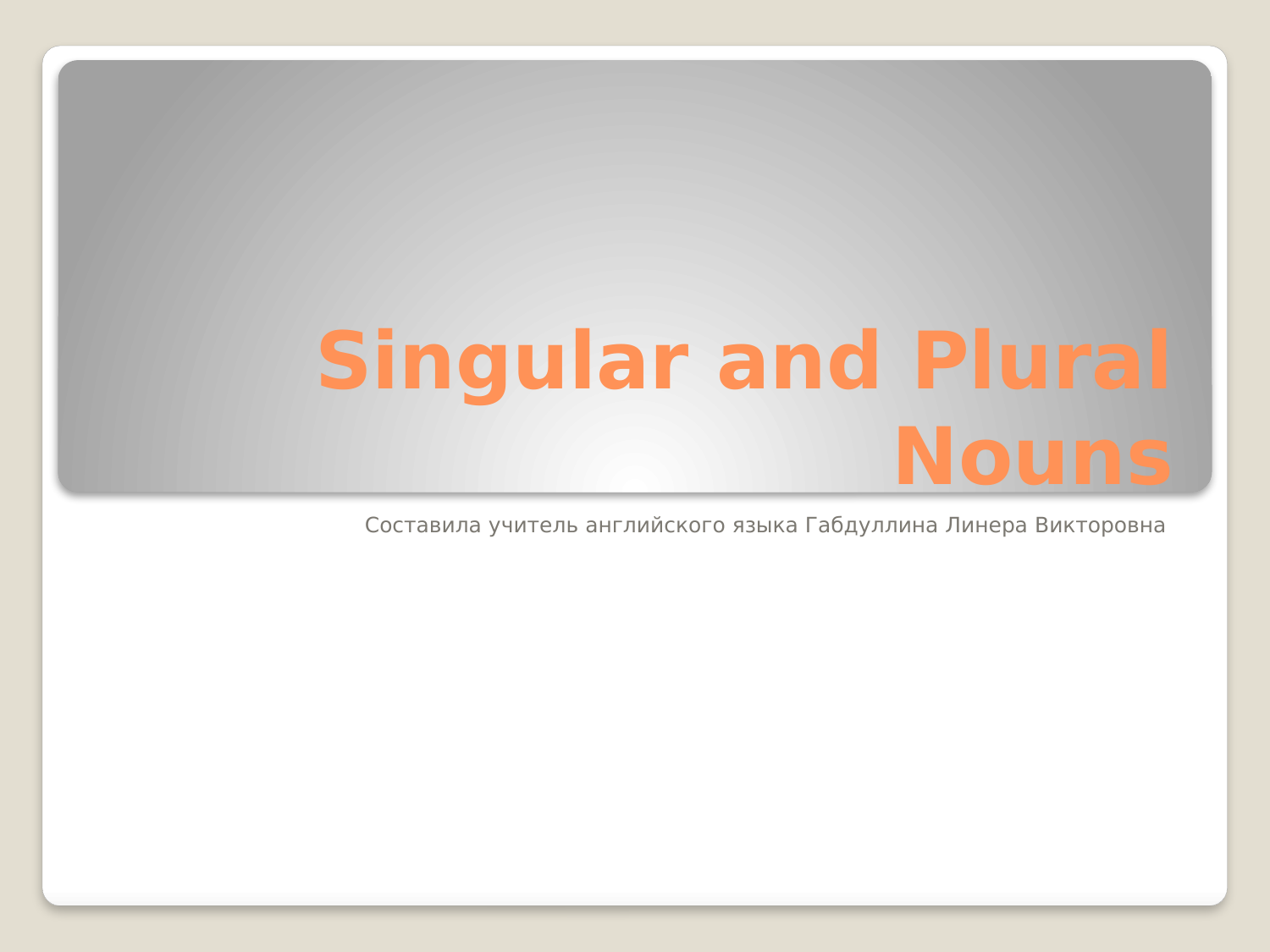

# Singular and Plural Nouns
Составила учитель английского языка Габдуллина Линера Викторовна